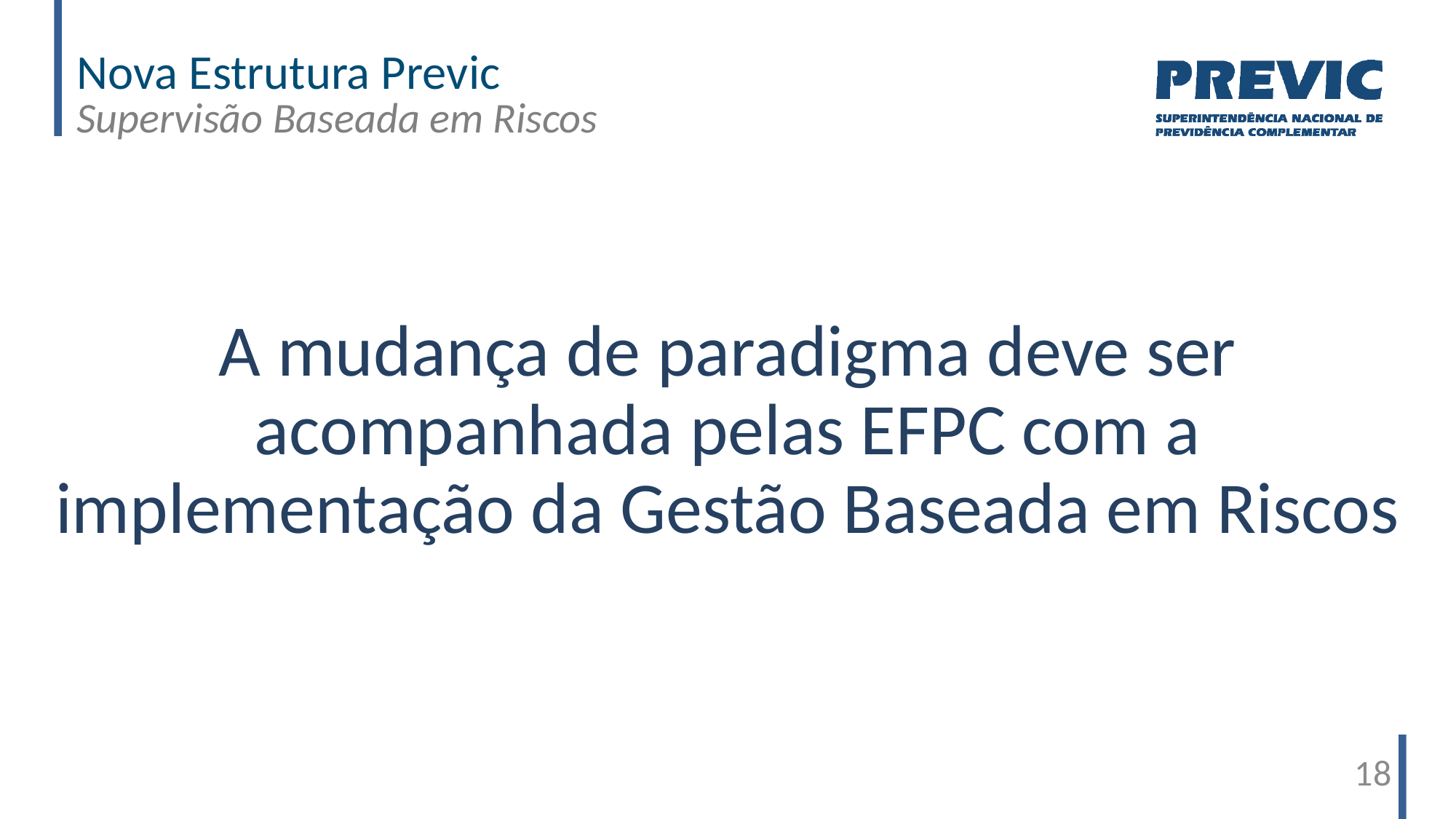

Nova Estrutura Previc
Supervisão Baseada em Riscos
A mudança de paradigma deve ser acompanhada pelas EFPC com a implementação da Gestão Baseada em Riscos